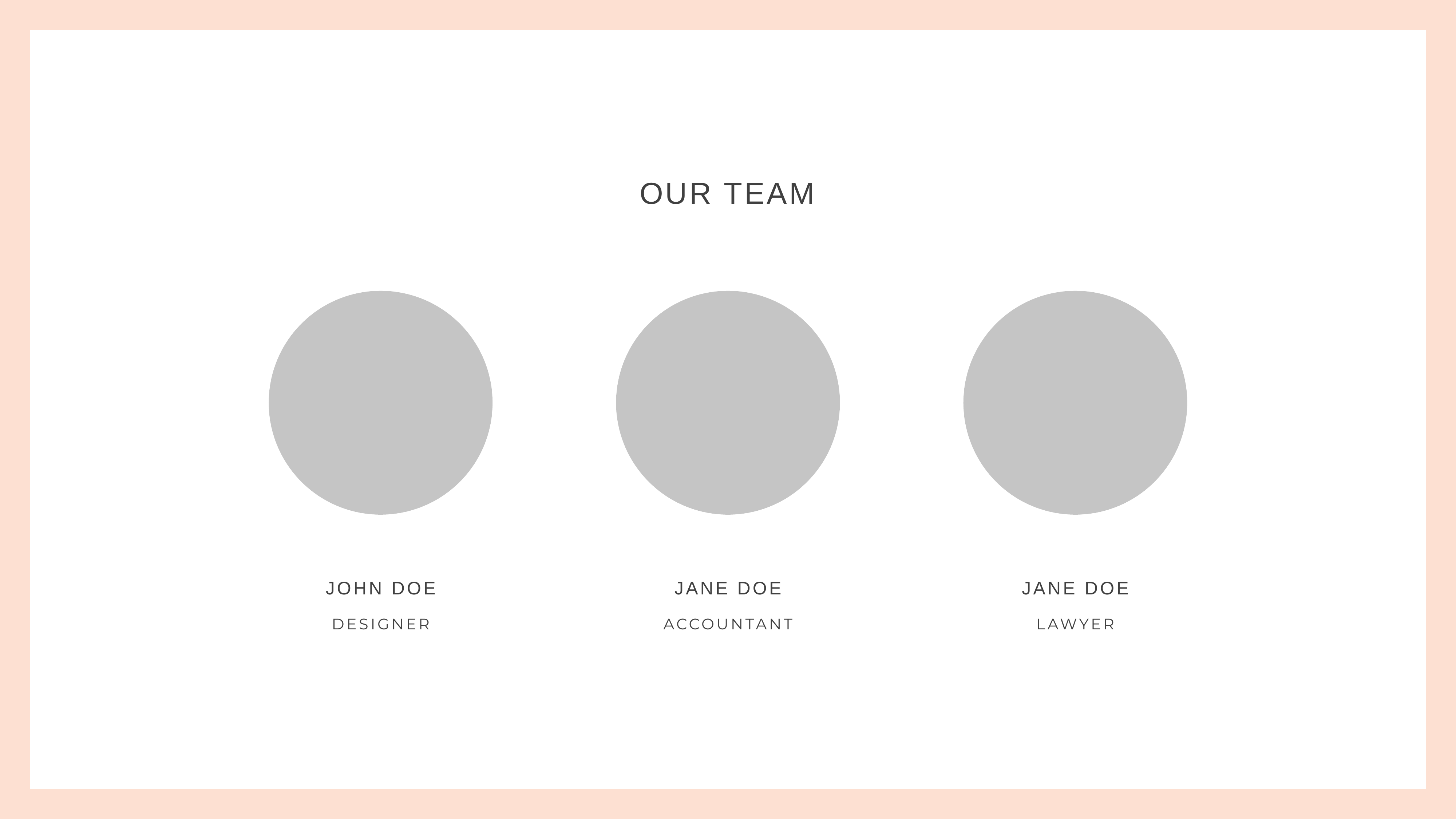

OUR TEAM

JOHN DOE
JANE DOE
JANE DOE
DESIGNER
ACCOUNTANT
LAWYER